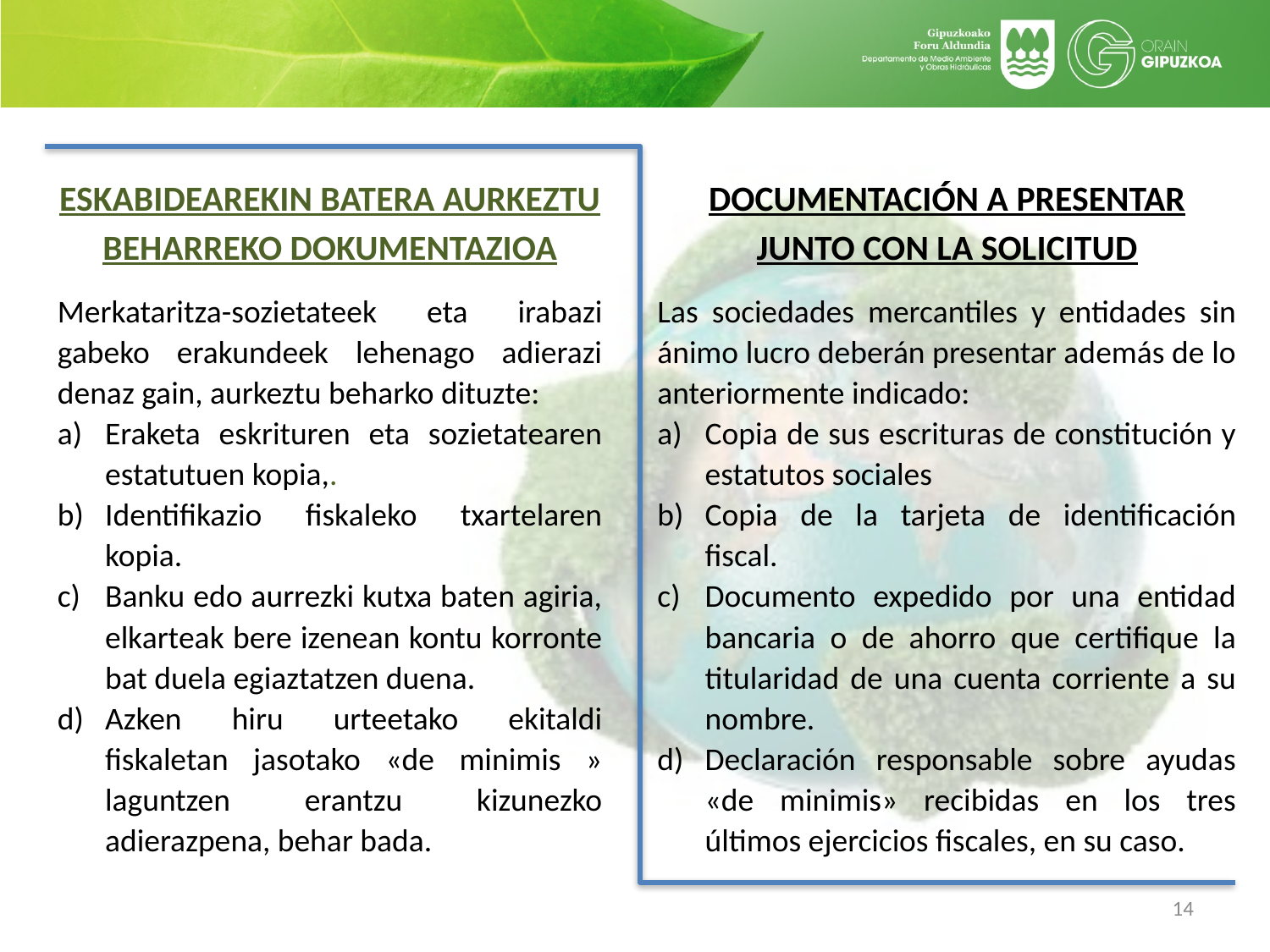

ESKABIDEAREKIN BATERA AURKEZTU BEHARREKO DOKUMENTAZIOA
Merkataritza-sozietateek eta irabazi gabeko erakundeek lehenago adierazi denaz gain, aurkeztu beharko dituzte:
Eraketa eskrituren eta sozietatearen estatutuen kopia,.
Identifikazio fiskaleko txartelaren kopia.
Banku edo aurrezki kutxa baten agiria, elkarteak bere izenean kontu korronte bat duela egiaztatzen duena.
Azken hiru urteetako ekitaldi fiskaletan jasotako «de minimis » laguntzen erantzu kizunezko adierazpena, behar bada.

DOCUMENTACIÓN A PRESENTAR JUNTO CON LA SOLICITUD
Las sociedades mercantiles y entidades sin ánimo lucro deberán presentar además de lo anteriormente indicado:
Copia de sus escrituras de constitución y estatutos sociales
Copia de la tarjeta de identificación fiscal.
Documento expedido por una entidad bancaria o de ahorro que certifique la titularidad de una cuenta corriente a su nombre.
Declaración responsable sobre ayudas «de minimis» recibidas en los tres últimos ejercicios fiscales, en su caso.

14